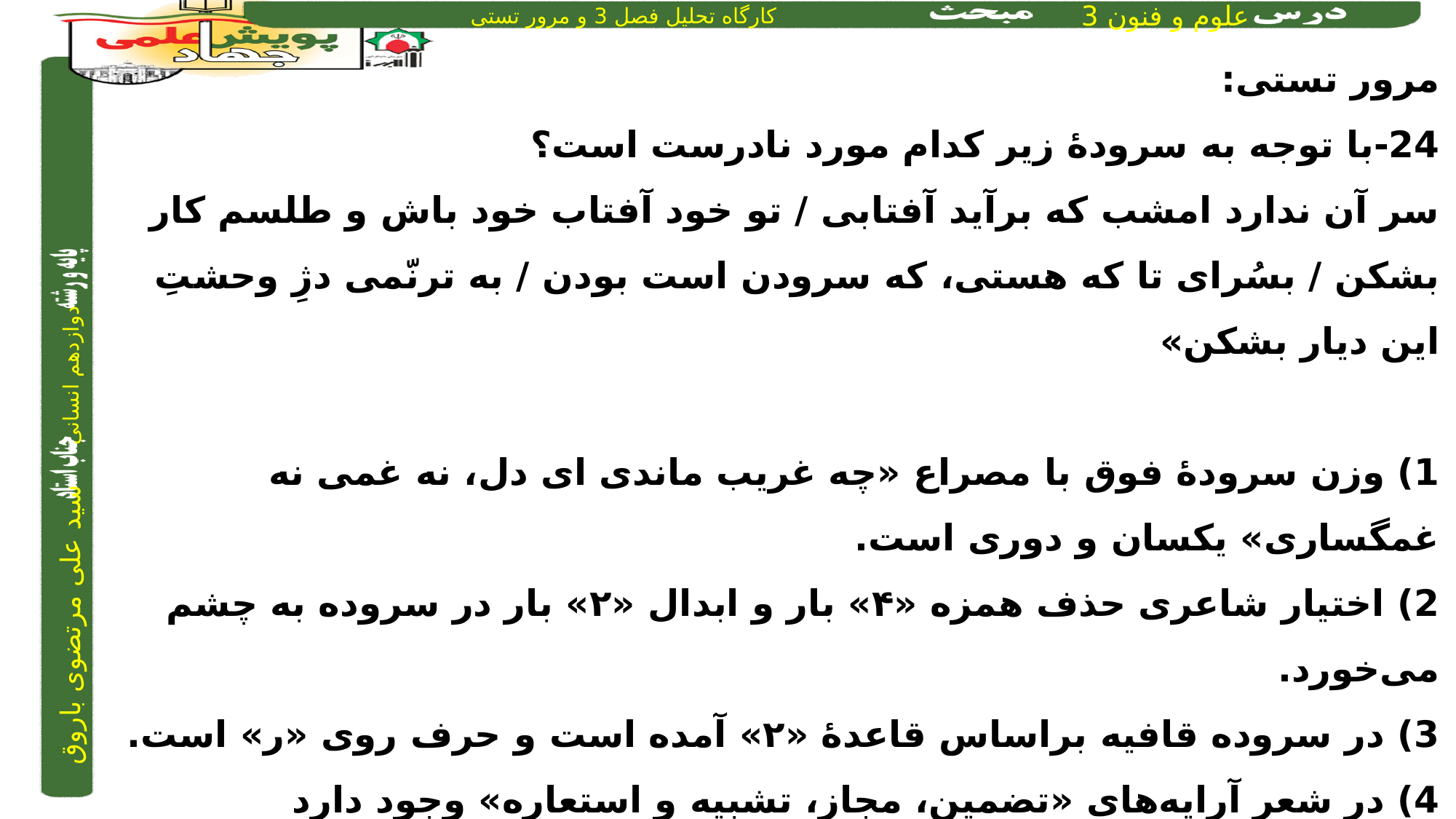

مرور تستی:
24-با توجه به سرودۀ زیر کدام مورد نادرست است؟
سر آن ندارد امشب که برآید آفتابی / تو خود آفتاب خود باش و طلسم کار بشکن / بسُرای تا که هستی، که سرودن است بودن / به ترنّمی دژِ وحشتِ این دیار بشکن»

1) وزن سرودۀ فوق با مصراع «چه غریب ماندی ای دل، نه غمی نه غمگساری» یکسان و دوری است.
2) اختیار شاعری حذف همزه «۴» بار و ابدال «۲» بار در سروده به چشم می‌خورد.
3) در سروده قافیه براساس قاعدۀ «۲» آمده است و حرف روی «ر» است.
4) در شعر آرایه‌های «تضمین، مجاز، تشبیه و استعاره» وجود دارد

2